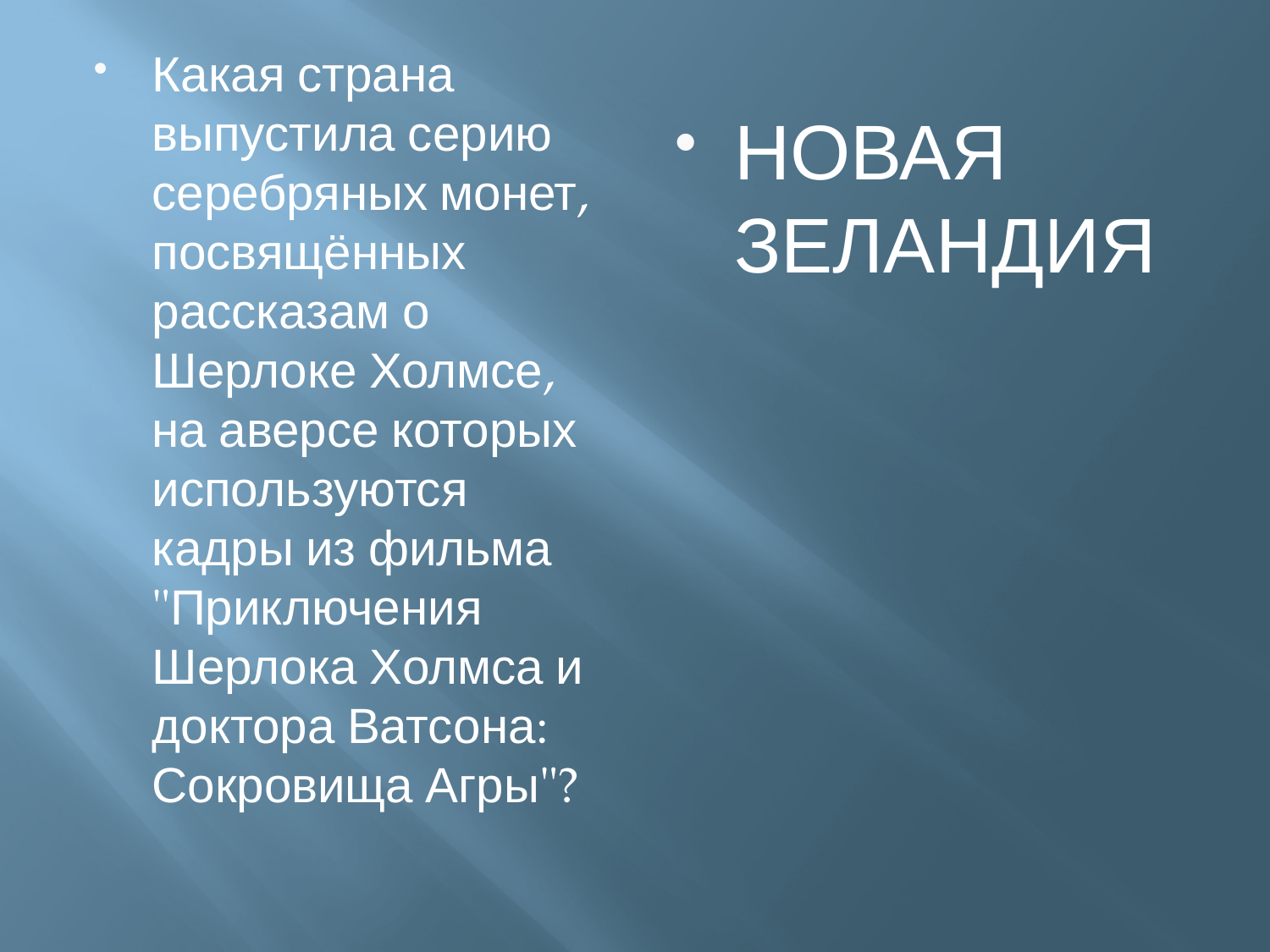

Какая страна выпустила серию серебряных монет, посвящённых рассказам о Шерлоке Холмсе, на аверсе которых используются кадры из фильма "Приключения Шерлока Холмса и доктора Ватсона: Сокровища Агры"?
#
НОВАЯ ЗЕЛАНДИЯ